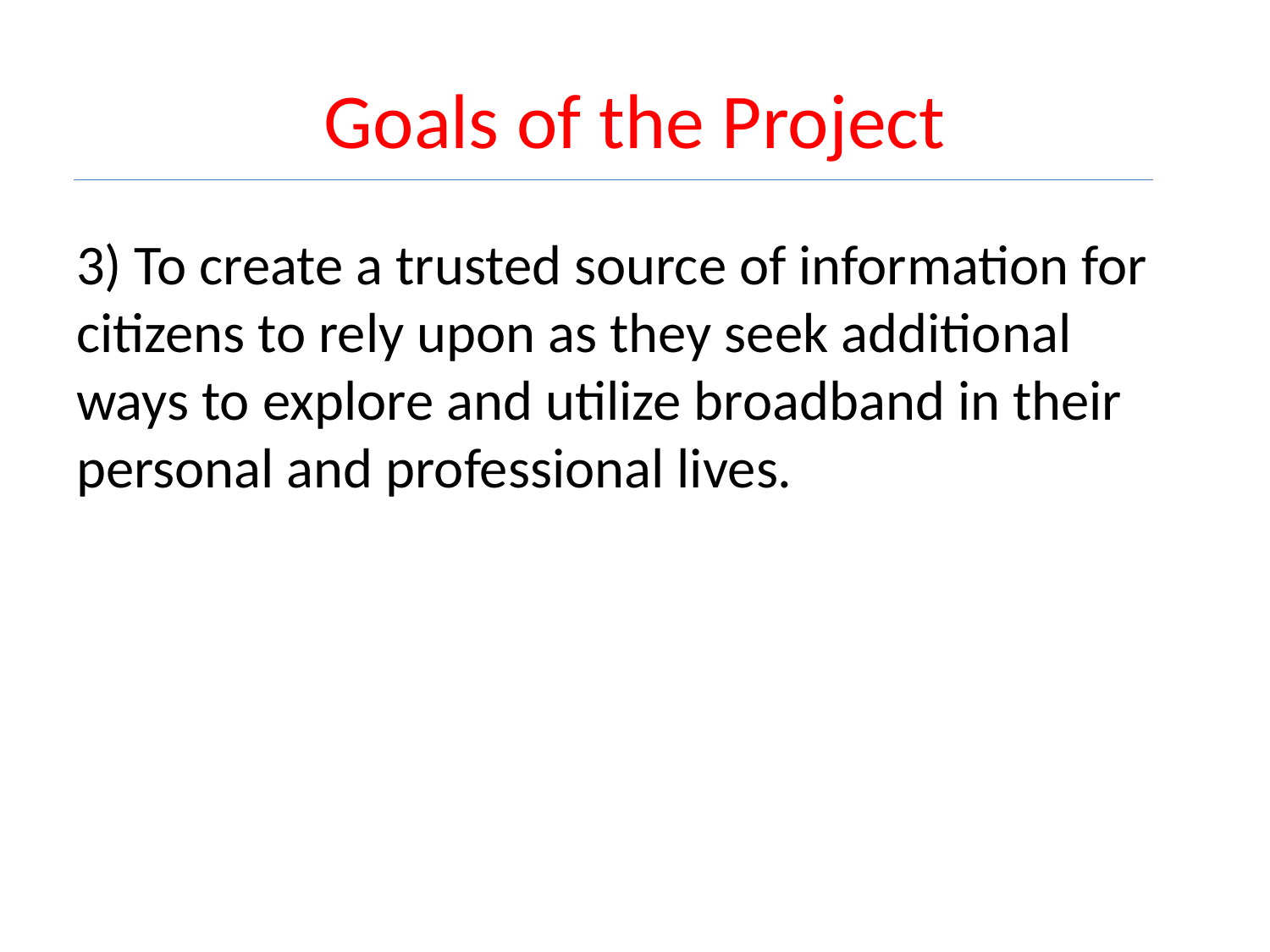

# Goals of the Project
3) To create a trusted source of information for citizens to rely upon as they seek additional ways to explore and utilize broadband in their personal and professional lives.